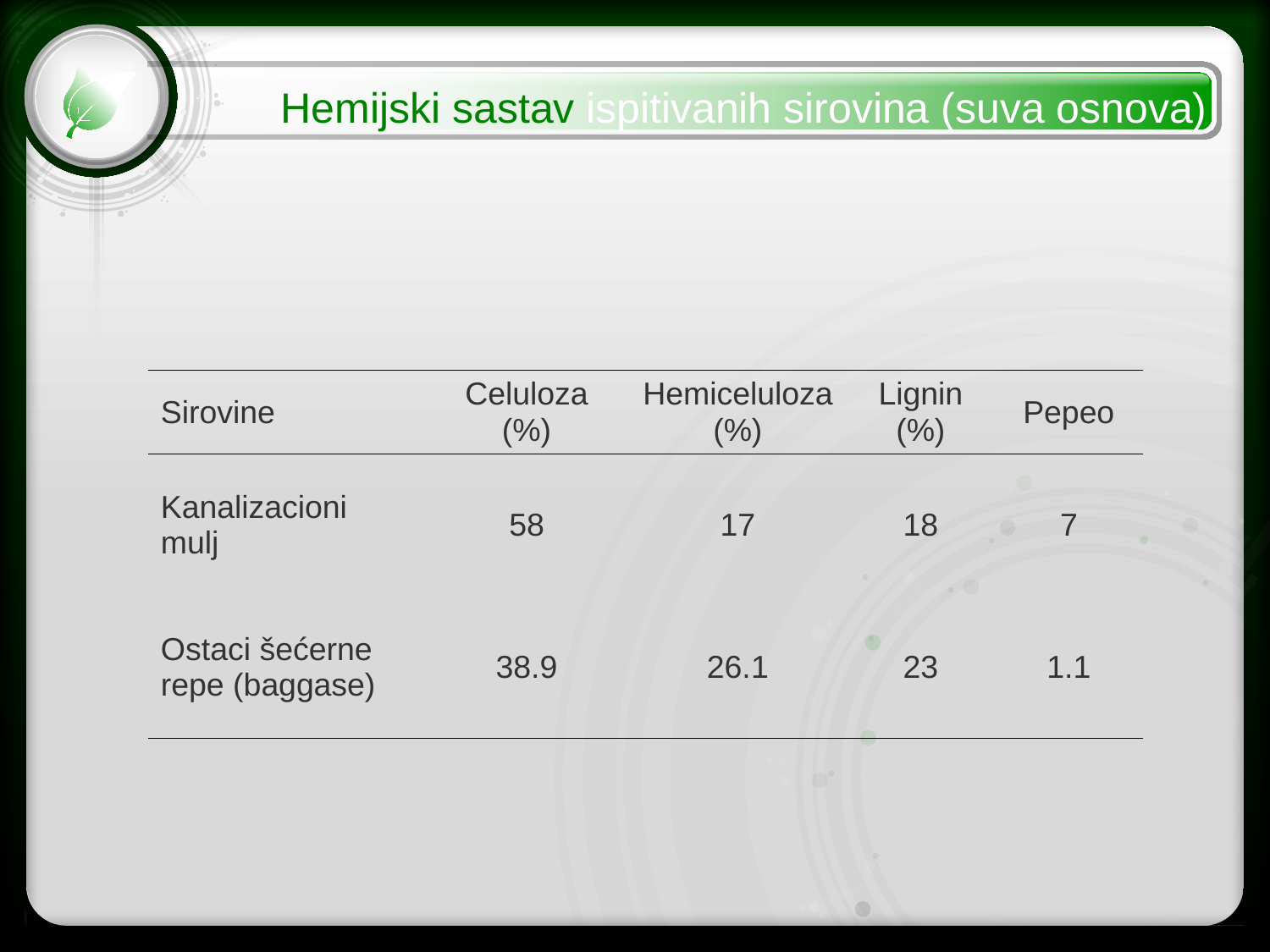

Hemijski sastav ispitivanih sirovina (suva osnova)
| Sirovine | Celuloza (%) | Hemiceluloza (%) | Lignin (%) | Pepeo |
| --- | --- | --- | --- | --- |
| Kanalizacioni mulj | 58 | 17 | 18 | 7 |
| Ostaci šećerne repe (baggase) | 38.9 | 26.1 | 23 | 1.1 |